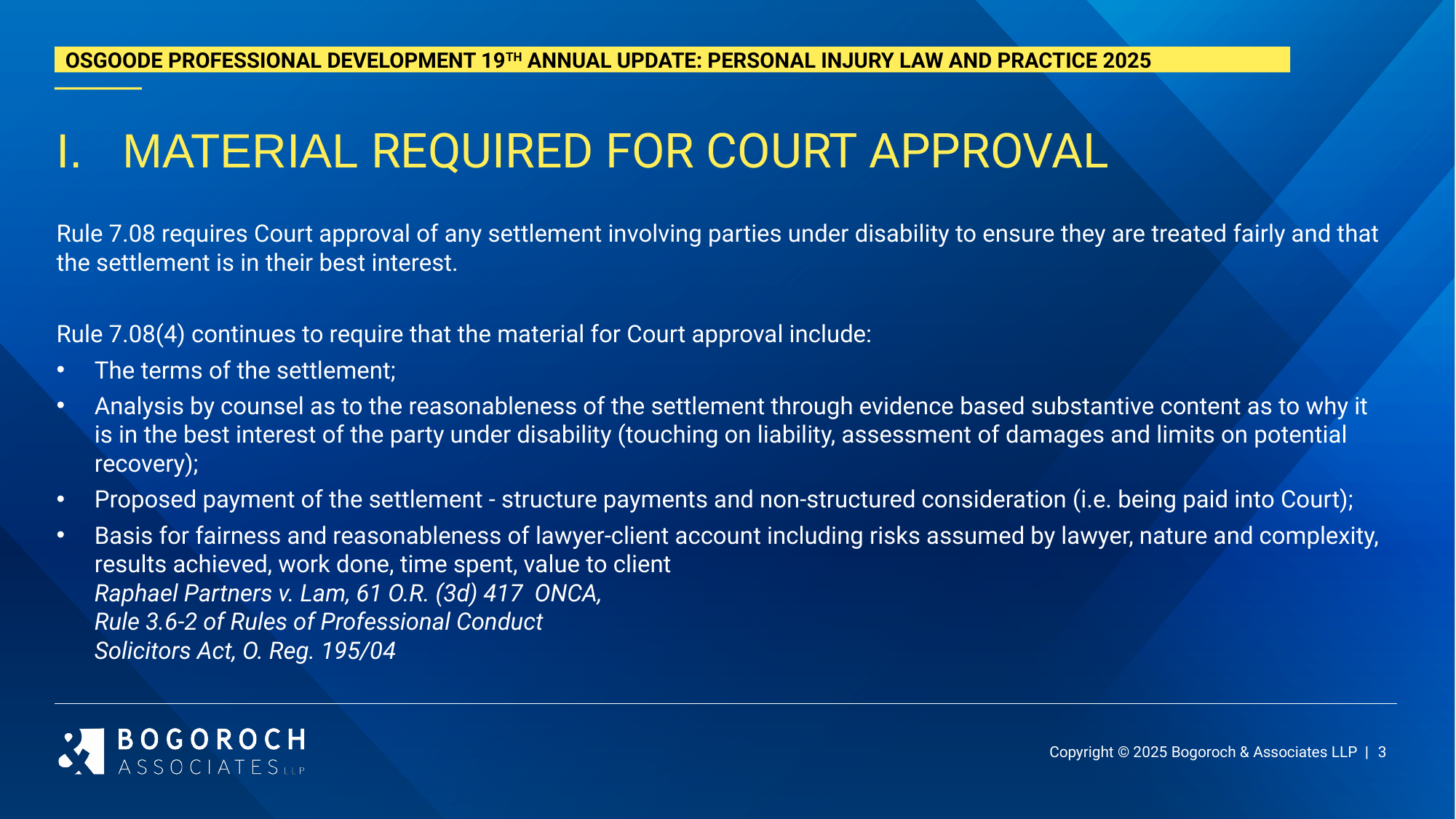

# I.   MATERIAL REQUIRED FOR COURT APPROVAL
Rule 7.08 requires Court approval of any settlement involving parties under disability to ensure they are treated fairly and that the settlement is in their best interest.

Rule 7.08(4) continues to require that the material for Court approval include:
The terms of the settlement;
Analysis by counsel as to the reasonableness of the settlement through evidence based substantive content as to why it is in the best interest of the party under disability (touching on liability, assessment of damages and limits on potential recovery);
Proposed payment of the settlement - structure payments and non-structured consideration (i.e. being paid into Court);
Basis for fairness and reasonableness of lawyer-client account including risks assumed by lawyer, nature and complexity, results achieved, work done, time spent, value to client
Raphael Partners v. Lam, 61 O.R. (3d) 417  ONCA,
Rule 3.6-2 of Rules of Professional Conduct
Solicitors Act, O. Reg. 195/04